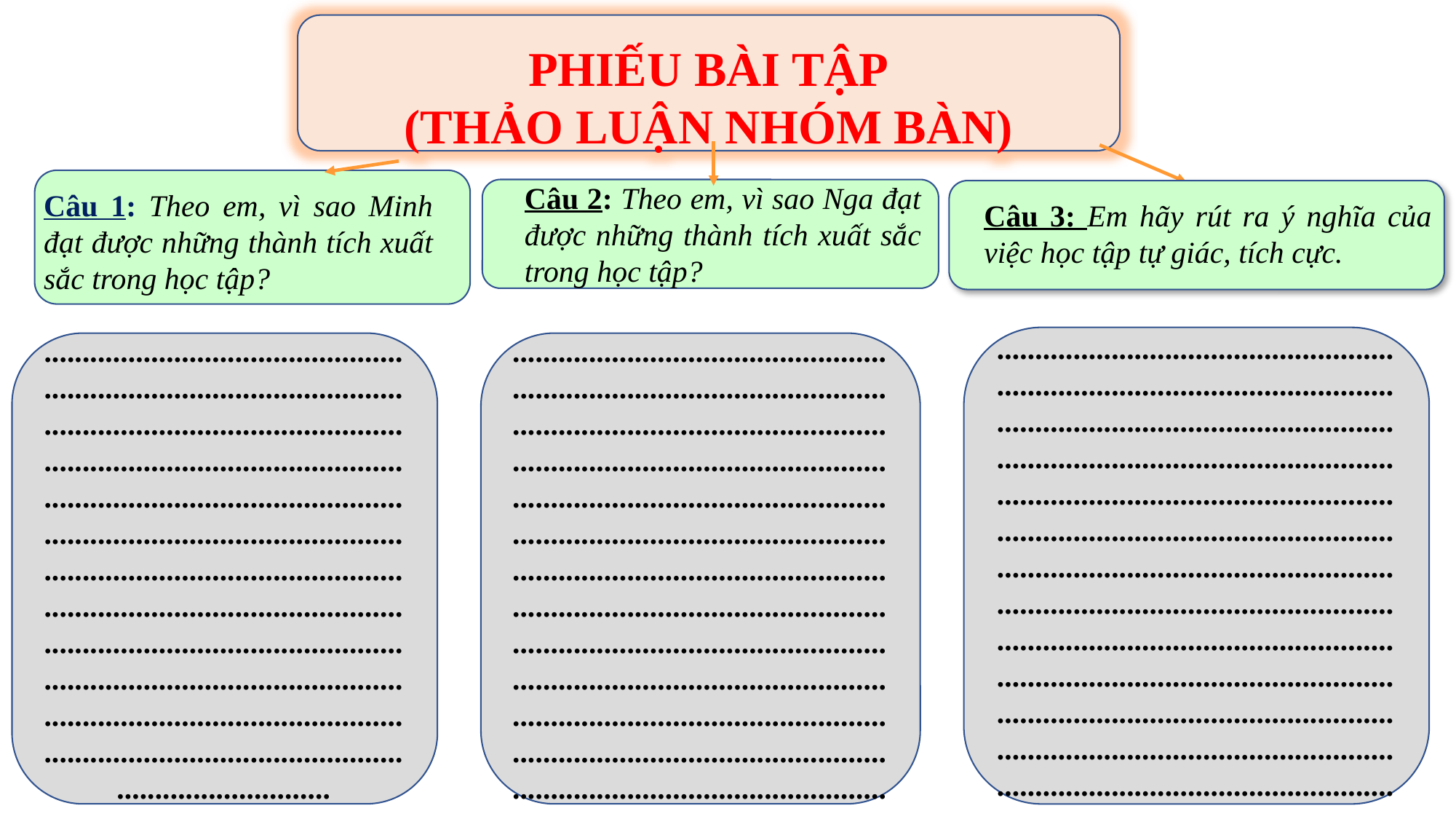

PHIẾU BÀI TẬP
(THẢO LUẬN NHÓM BÀN)

Câu 2: Theo em, vì sao Nga đạt được những thành tích xuất sắc trong học tập?

Câu 1: Theo em, vì sao Minh đạt được những thành tích xuất sắc trong học tập?

Câu 3: Em hãy rút ra ý nghĩa của việc học tập tự giác, tích cực.
....................................................................................................................................................................................................................................................................................................................................................................................................................................................................................................................................................................................................................................................................................................
................................................................................................................................................................................................................................................................................................................................................................................................................................................................................................................................................................................................................
.............................................................................................................................................................................................................................................................................................................................................................................................................................................................................................................................................................................................................................................................